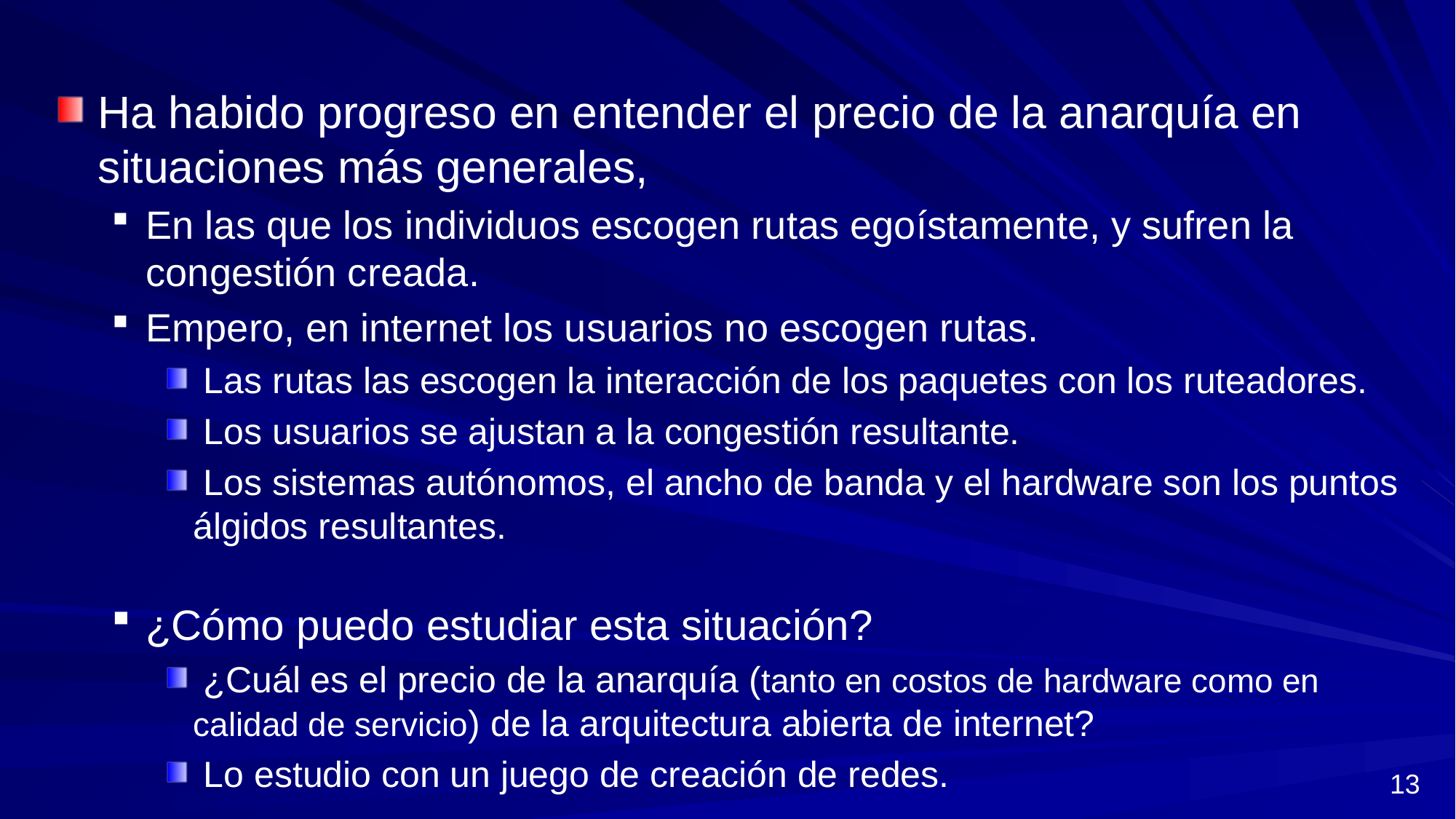

Ha habido progreso en entender el precio de la anarquía en situaciones más generales,
En las que los individuos escogen rutas egoístamente, y sufren la congestión creada.
Empero, en internet los usuarios no escogen rutas.
 Las rutas las escogen la interacción de los paquetes con los ruteadores.
 Los usuarios se ajustan a la congestión resultante.
 Los sistemas autónomos, el ancho de banda y el hardware son los puntos álgidos resultantes.

¿Cómo puedo estudiar esta situación?
 ¿Cuál es el precio de la anarquía (tanto en costos de hardware como en calidad de servicio) de la arquitectura abierta de internet?
 Lo estudio con un juego de creación de redes.
13